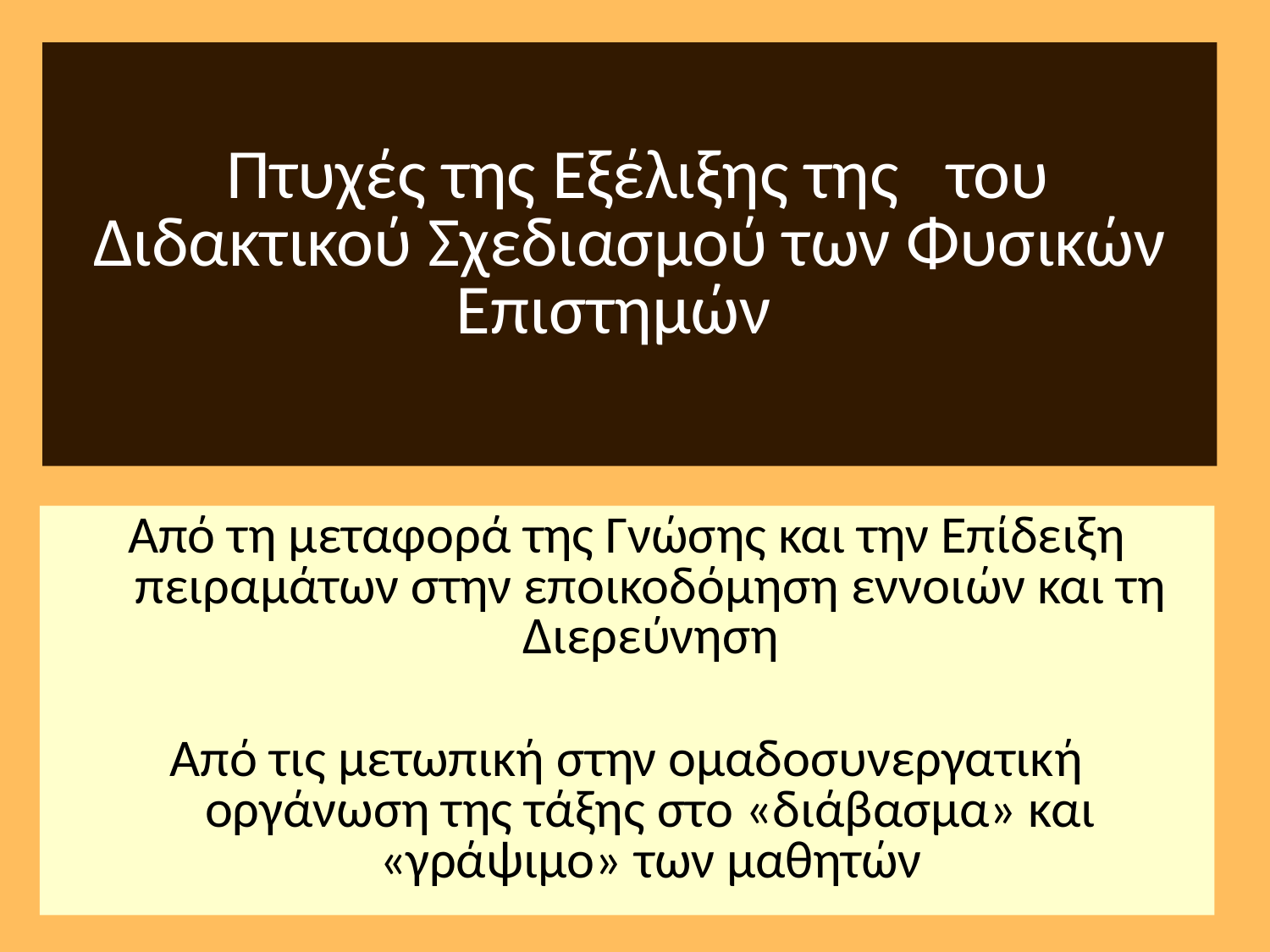

# Πτυχές της Εξέλιξης της   του Διδακτικού Σχεδιασμού των Φυσικών Επιστημών
Από τη μεταφορά της Γνώσης και την Επίδειξη πειραμάτων στην εποικοδόμηση εννοιών και τη Διερεύνηση

Από τις μετωπική στην ομαδοσυνεργατική οργάνωση της τάξης στο «διάβασμα» και «γράψιμο» των μαθητών